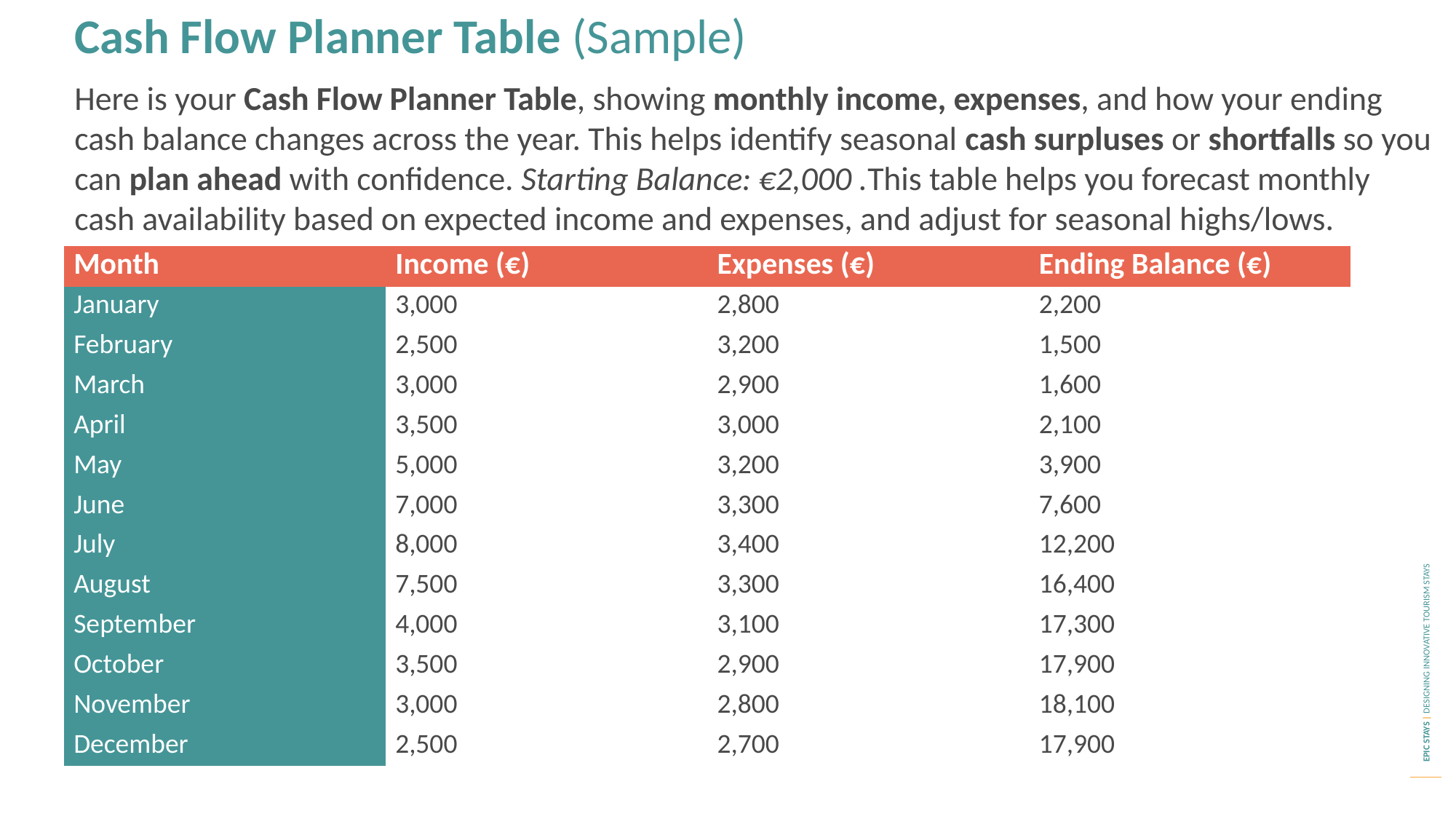

Cash Flow Planner Table (Sample)
Here is your Cash Flow Planner Table, showing monthly income, expenses, and how your ending cash balance changes across the year. This helps identify seasonal cash surpluses or shortfalls so you can plan ahead with confidence. Starting Balance: €2,000 .This table helps you forecast monthly cash availability based on expected income and expenses, and adjust for seasonal highs/lows.
| Month | Income (€) | Expenses (€) | Ending Balance (€) |
| --- | --- | --- | --- |
| January | 3,000 | 2,800 | 2,200 |
| February | 2,500 | 3,200 | 1,500 |
| March | 3,000 | 2,900 | 1,600 |
| April | 3,500 | 3,000 | 2,100 |
| May | 5,000 | 3,200 | 3,900 |
| June | 7,000 | 3,300 | 7,600 |
| July | 8,000 | 3,400 | 12,200 |
| August | 7,500 | 3,300 | 16,400 |
| September | 4,000 | 3,100 | 17,300 |
| October | 3,500 | 2,900 | 17,900 |
| November | 3,000 | 2,800 | 18,100 |
| December | 2,500 | 2,700 | 17,900 |